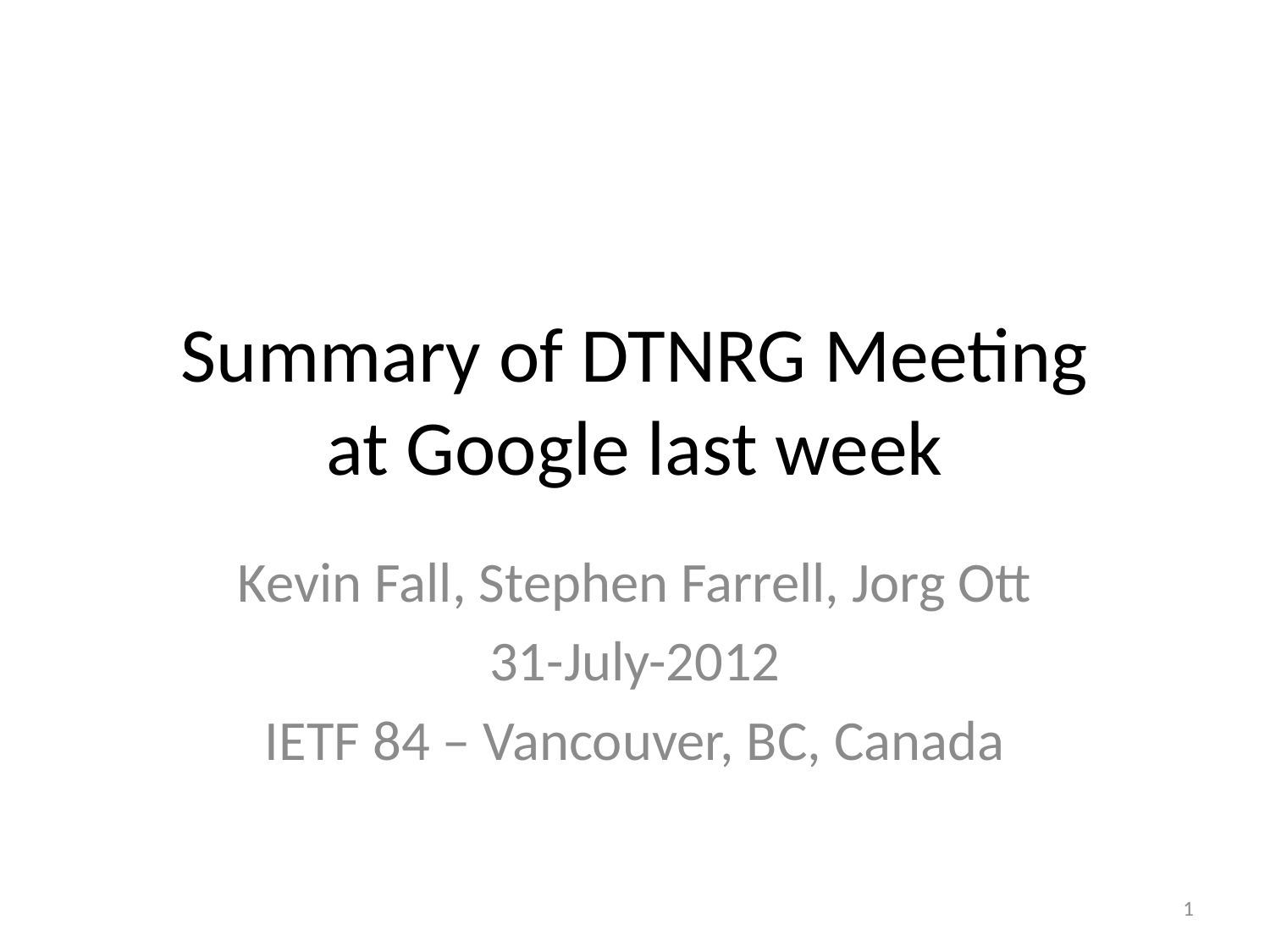

# Summary of DTNRG Meeting at Google last week
Kevin Fall, Stephen Farrell, Jorg Ott
31-July-2012
IETF 84 – Vancouver, BC, Canada
1